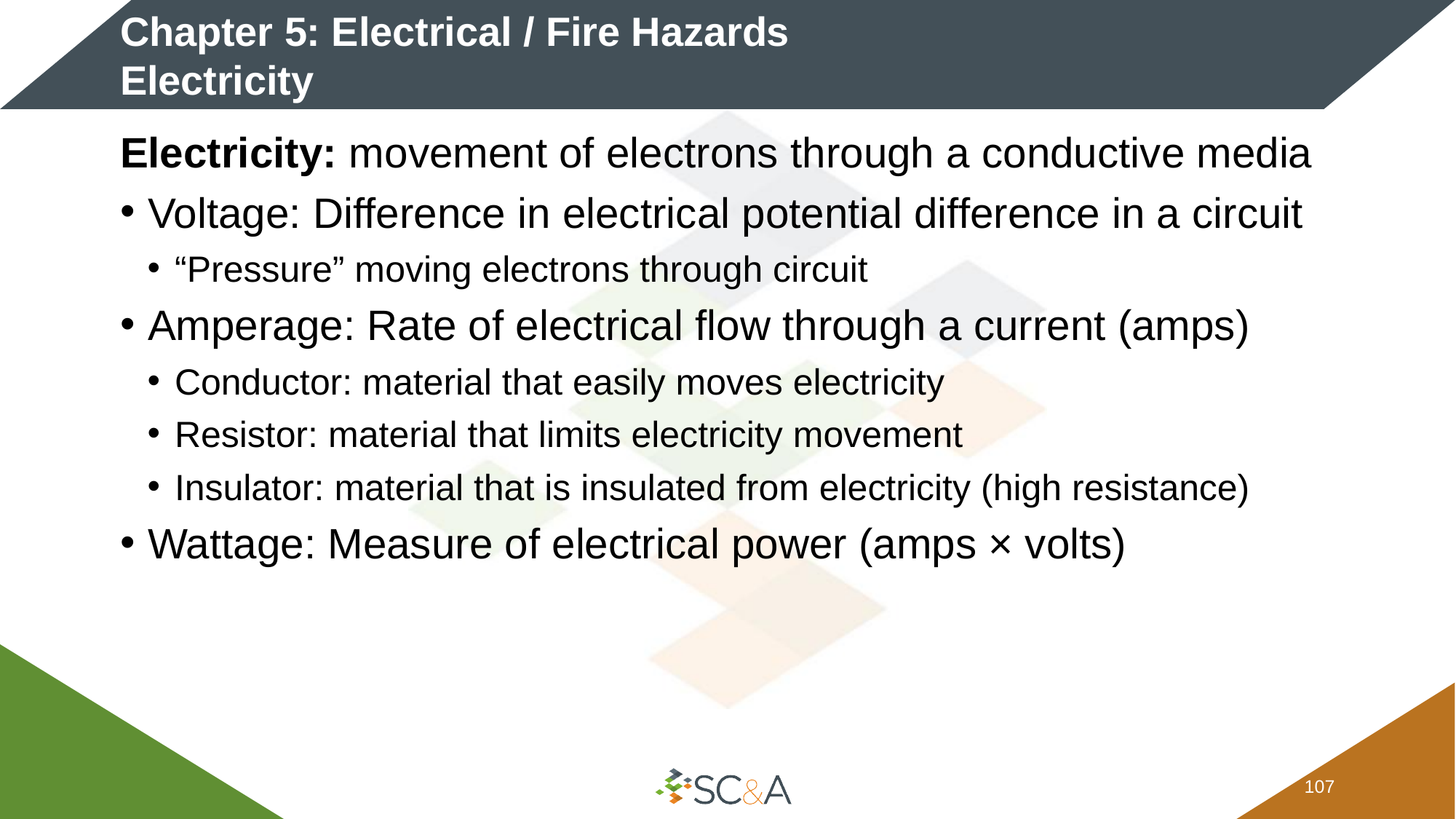

# Chapter 5: Electrical / Fire Hazards Electricity
Electricity: movement of electrons through a conductive media
Voltage: Difference in electrical potential difference in a circuit
“Pressure” moving electrons through circuit
Amperage: Rate of electrical flow through a current (amps)
Conductor: material that easily moves electricity
Resistor: material that limits electricity movement
Insulator: material that is insulated from electricity (high resistance)
Wattage: Measure of electrical power (amps × volts)
107